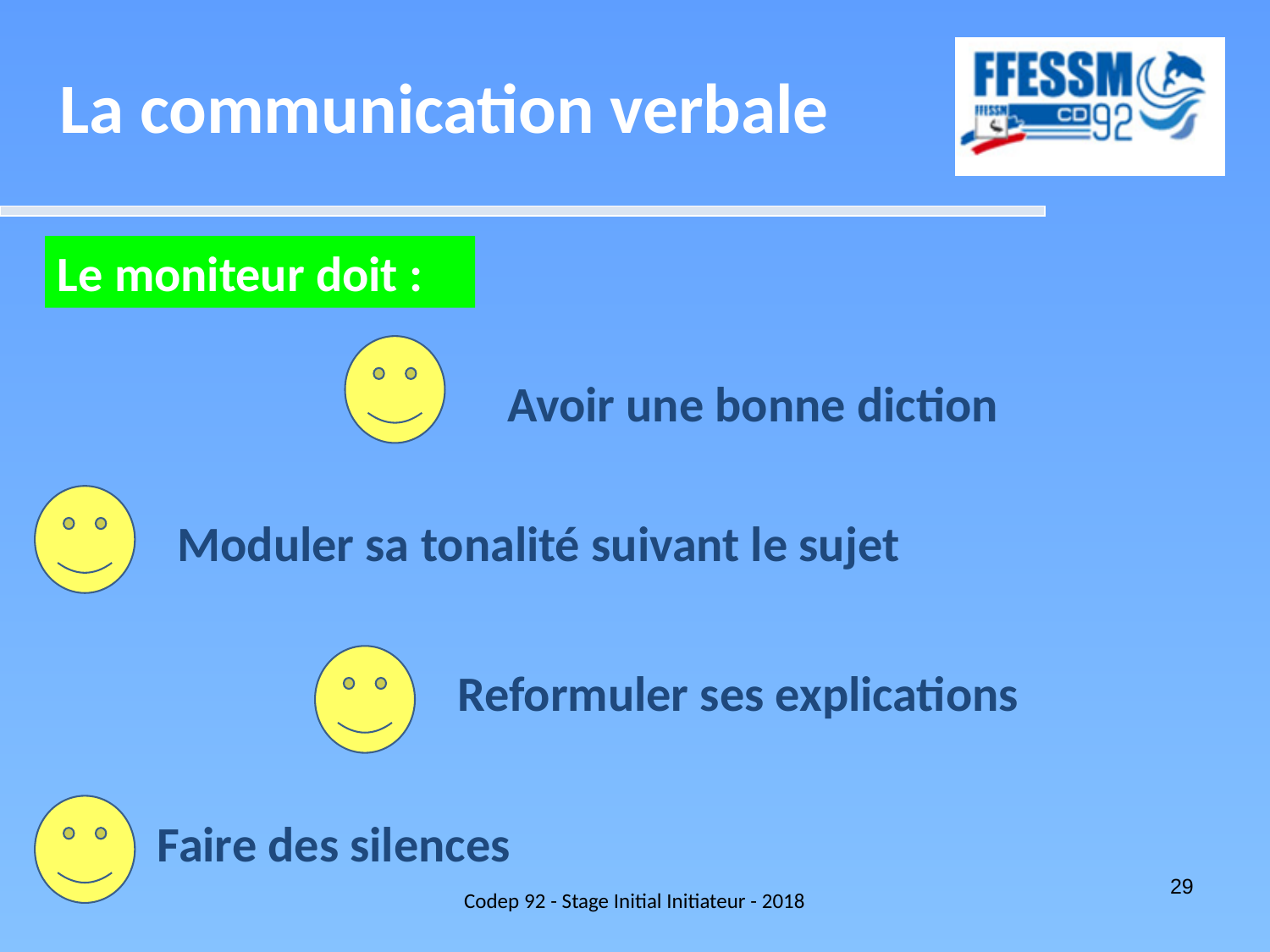

La communication verbale
Le moniteur doit :

Avoir une bonne diction

Moduler sa tonalité suivant le sujet

Reformuler ses explications

Faire des silences
Codep 92 - Stage Initial Initiateur - 2018
29